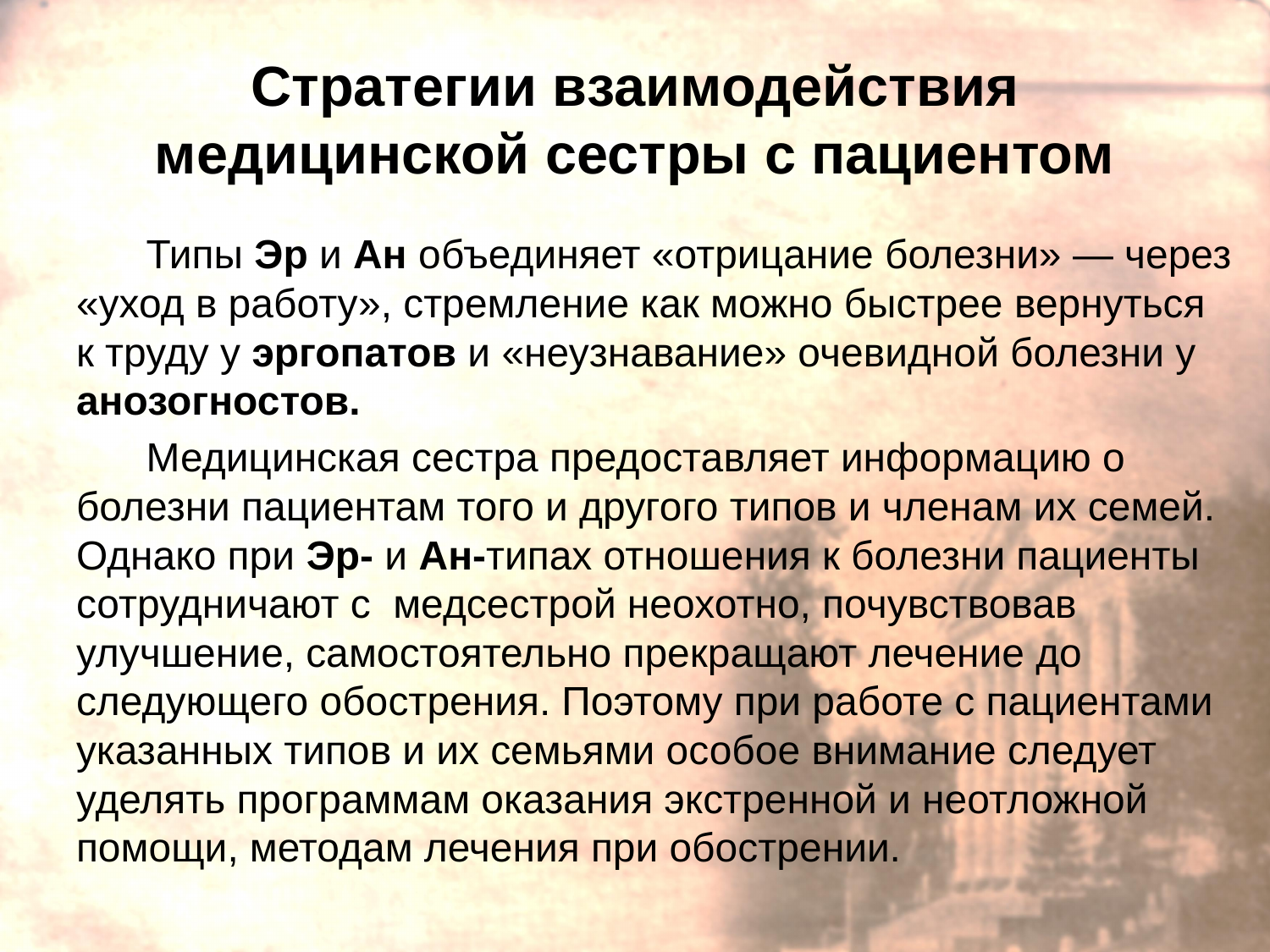

# Стратегии взаимодействия медицинской сестры с пациентом
Типы Эр и Ан объединяет «отрицание болезни» — через «уход в работу», стремление как можно быстрее вернуться к труду у эргопатов и «неузнавание» очевидной болезни у анозогностов.
Медицинская сестра предоставляет информацию о болезни пациентам того и другого типов и членам их семей. Однако при Эр- и Ан-типах отношения к болезни пациенты сотрудничают с  медсестрой неохотно, почувствовав улучшение, самостоятельно прекращают лечение до следующего обострения. Поэтому при работе с пациентами указанных типов и их семьями особое внимание следует уделять программам оказания экстренной и неотложной помощи, методам лечения при обострении.